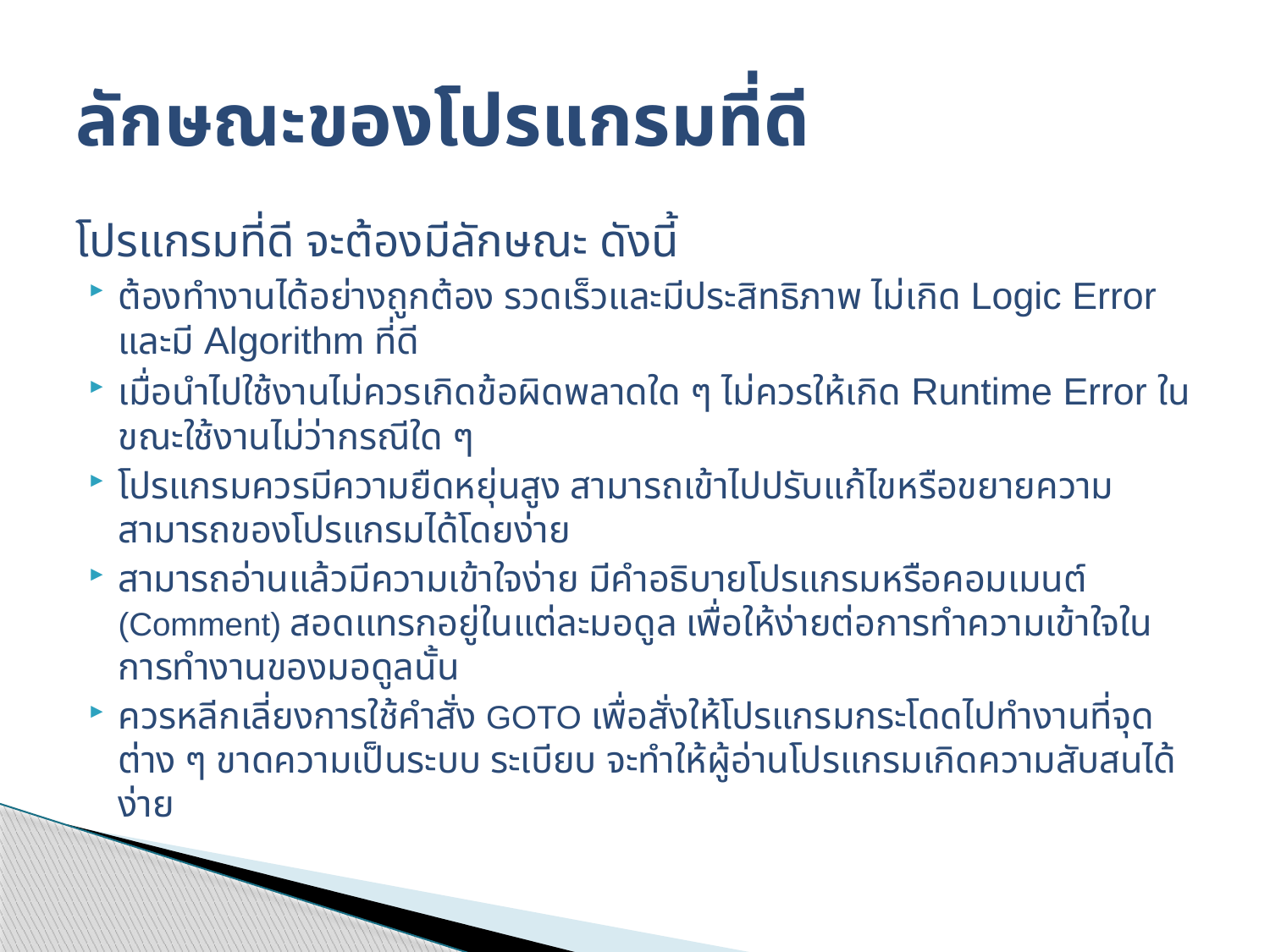

# ลักษณะของโปรแกรมที่ดี
โปรแกรมที่ดี จะต้องมีลักษณะ ดังนี้
ต้องทำงานได้อย่างถูกต้อง รวดเร็วและมีประสิทธิภาพ ไม่เกิด Logic Error และมี Algorithm ที่ดี
เมื่อนำไปใช้งานไม่ควรเกิดข้อผิดพลาดใด ๆ ไม่ควรให้เกิด Runtime Error ในขณะใช้งานไม่ว่ากรณีใด ๆ
โปรแกรมควรมีความยืดหยุ่นสูง สามารถเข้าไปปรับแก้ไขหรือขยายความสามารถของโปรแกรมได้โดยง่าย
สามารถอ่านแล้วมีความเข้าใจง่าย มีคำอธิบายโปรแกรมหรือคอมเมนต์ (Comment) สอดแทรกอยู่ในแต่ละมอดูล เพื่อให้ง่ายต่อการทำความเข้าใจในการทำงานของมอดูลนั้น
ควรหลีกเลี่ยงการใช้คำสั่ง GOTO เพื่อสั่งให้โปรแกรมกระโดดไปทำงานที่จุดต่าง ๆ ขาดความเป็นระบบ ระเบียบ จะทำให้ผู้อ่านโปรแกรมเกิดความสับสนได้ง่าย